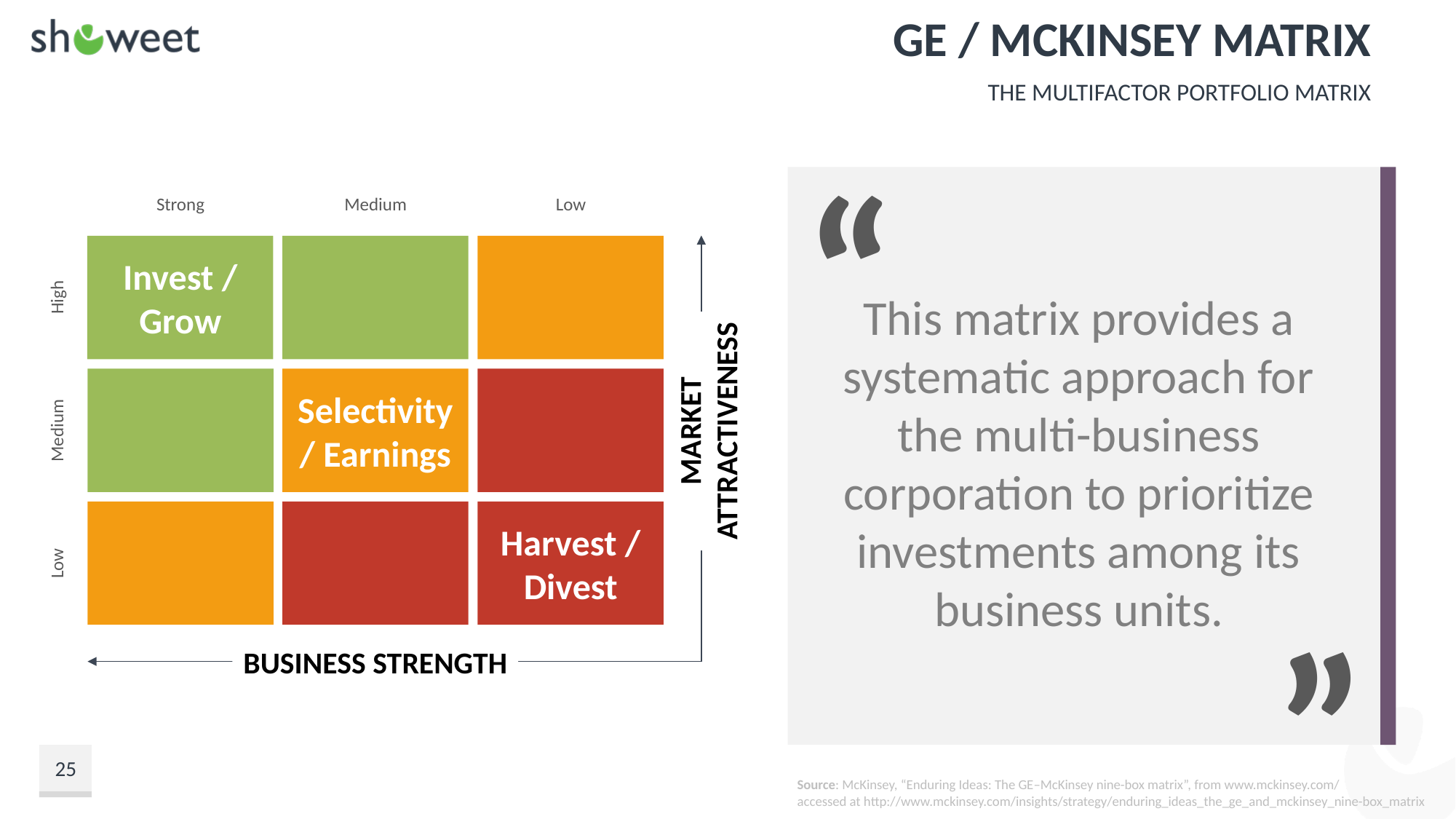

# GE / McKinsey Matrix
The Multifactor Portfolio Matrix
“
This matrix provides a systematic approach for the multi-business corporation to prioritize investments among its business units.

”
Strong
Medium
Low
Invest / Grow

High

Selectivity / Earnings

MARKET
ATTRACTIVENESS
Medium

Harvest / Divest
Low
BUSINESS STRENGTH
25
Source: McKinsey, “Enduring Ideas: The GE–McKinsey nine-box matrix”, from www.mckinsey.com/
accessed at http://www.mckinsey.com/insights/strategy/enduring_ideas_the_ge_and_mckinsey_nine-box_matrix